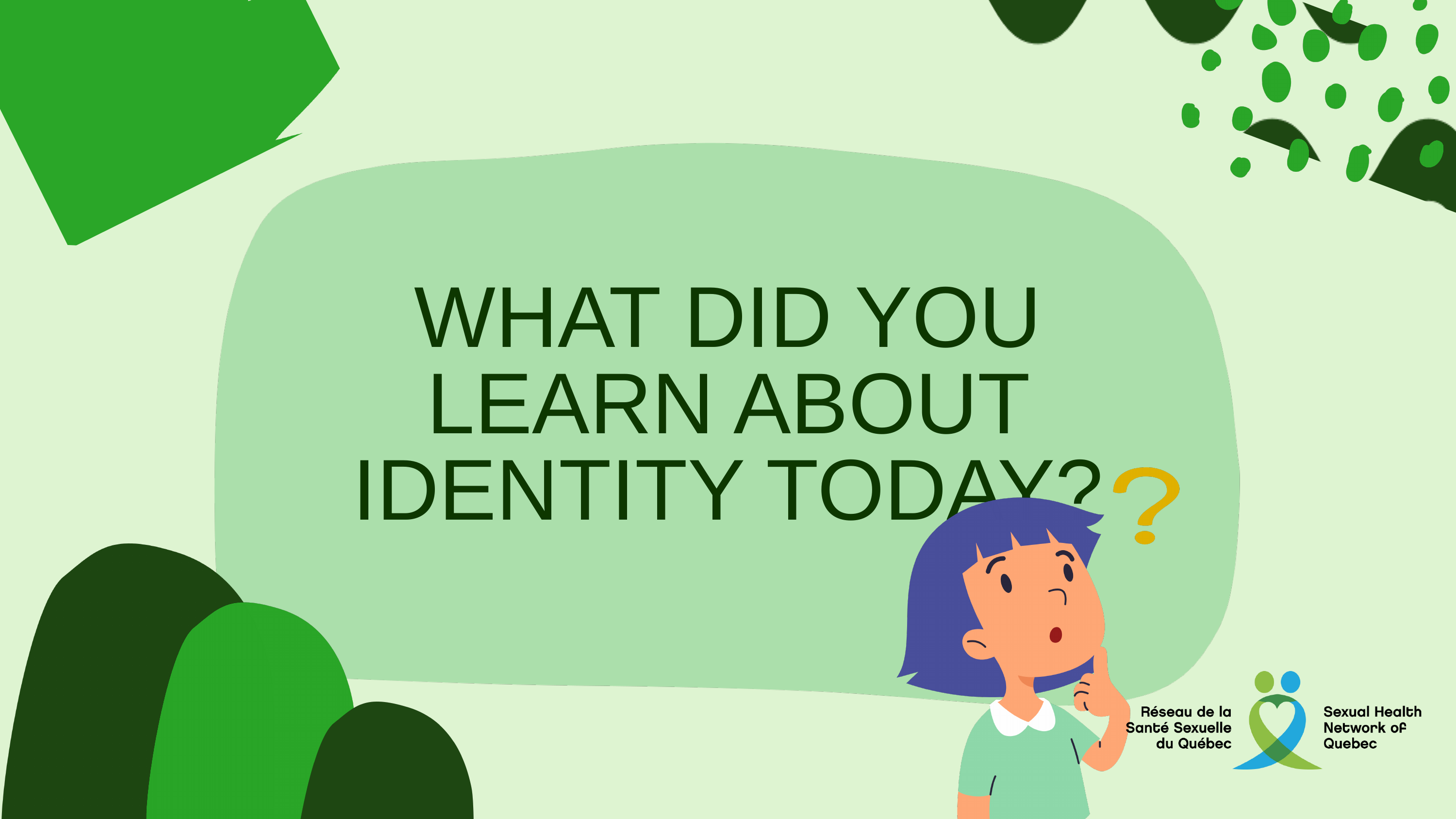

WHAT DID YOU LEARN ABOUT IDENTITY TODAY?